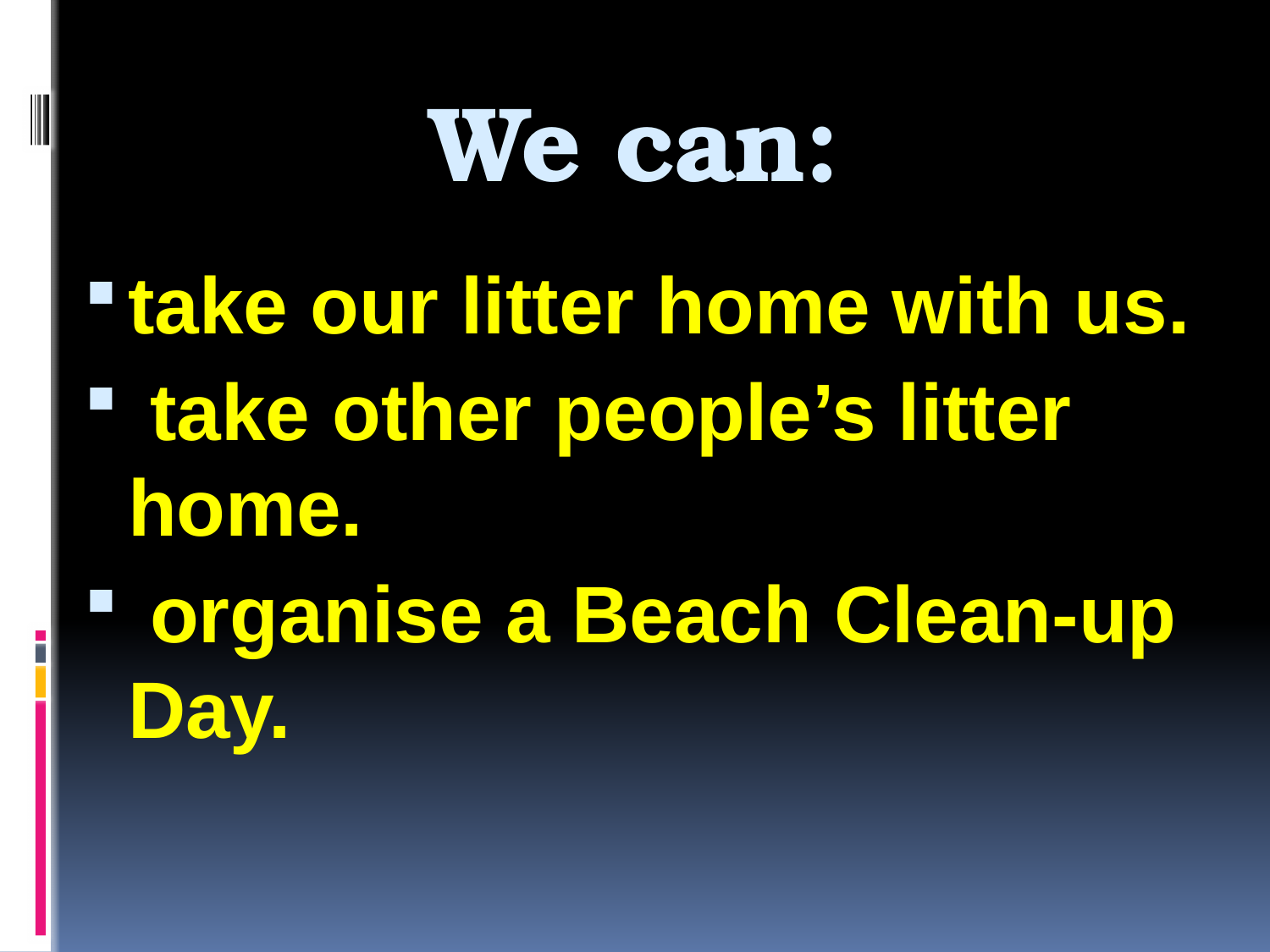

# We can:
take our litter home with us.
 take other people’s litter home.
 organise a Beach Clean-up Day.